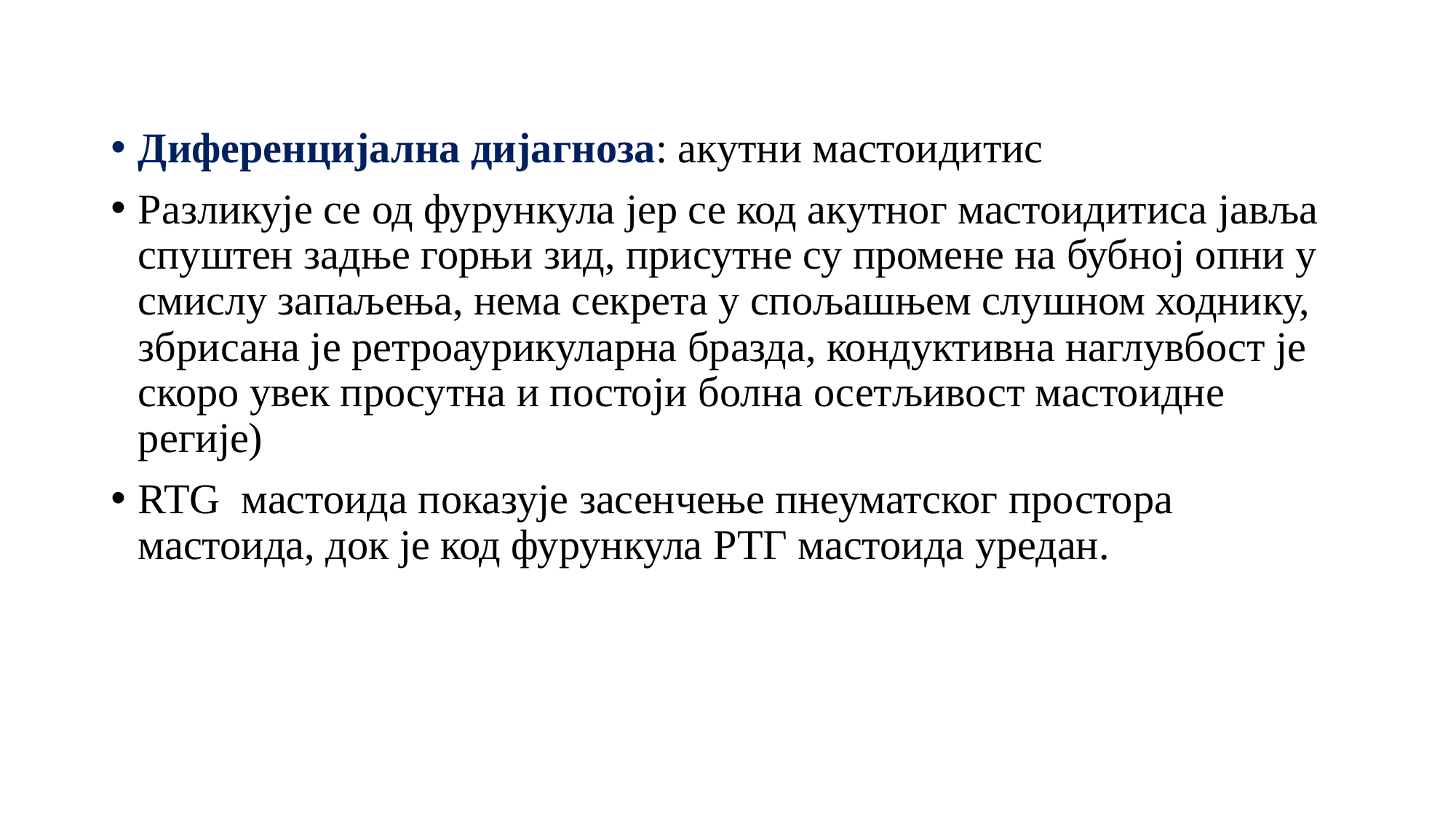

Диференцијална дијагноза: акутни мастоидитис
Разликује се од фурункула јер се код акутног мастоидитиса јавља спуштен задње горњи зид, присутне су промене на бубној опни у смислу запаљења, нема секрета у спољашњем слушном ходнику, збрисана је ретроаурикуларна бразда, кондуктивна наглувбост је скоро увек просутна и постоји болна осетљивост мастоидне регије)
RTG  мастоида показује засенчење пнеуматског простора мастоида, док је код фурункула РТГ мастоида уредан.